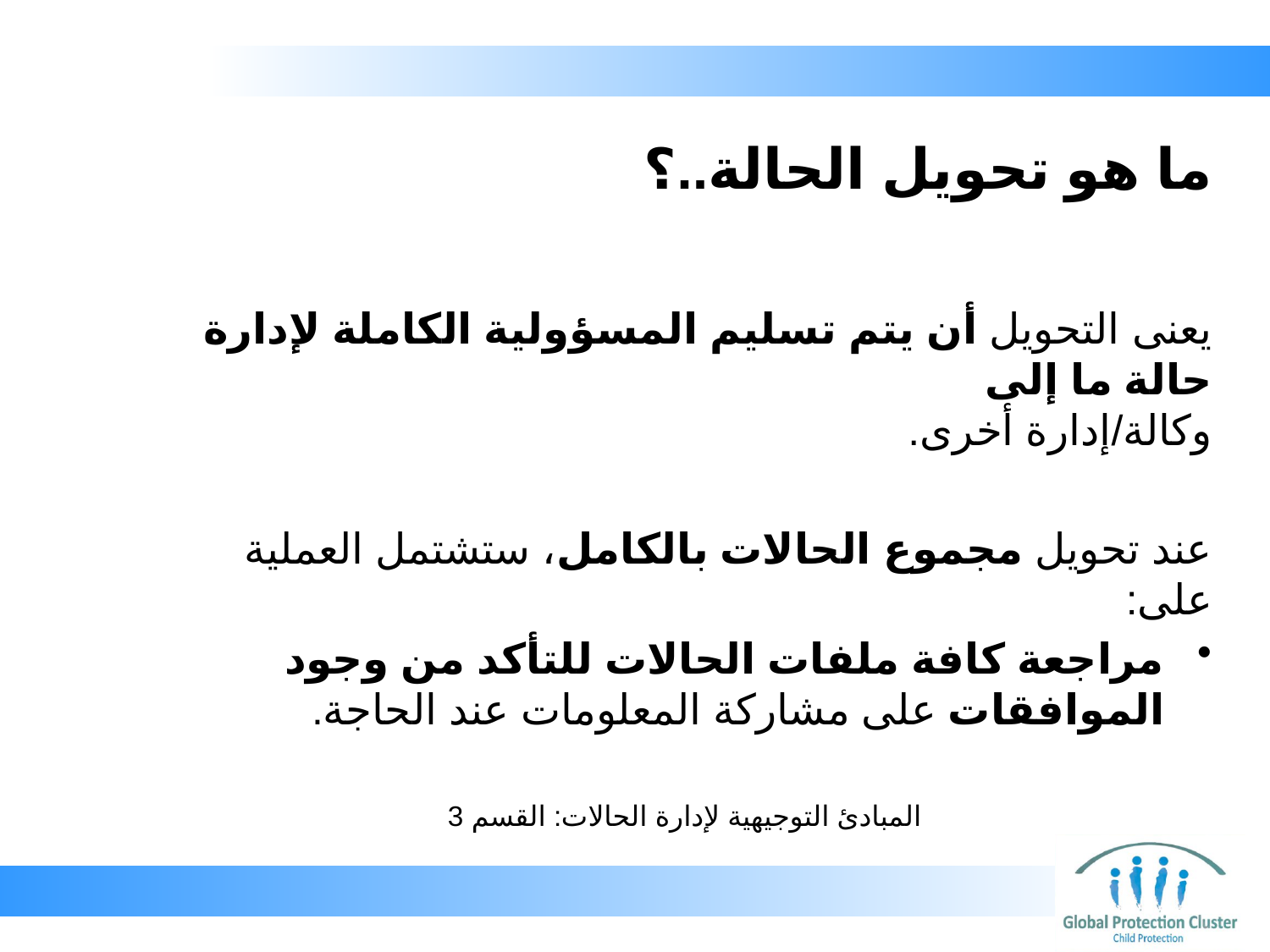

# ما هو تحويل الحالة..؟

يعنى التحويل أن يتم تسليم المسؤولية الكاملة لإدارة حالة ما إلى
وكالة/إدارة أخرى.

عند تحويل مجموع الحالات بالكامل، ستشتمل العملية على:
مراجعة كافة ملفات الحالات للتأكد من وجود الموافقات على مشاركة المعلومات عند الحاجة.

المبادئ التوجيهية لإدارة الحالات: القسم 3